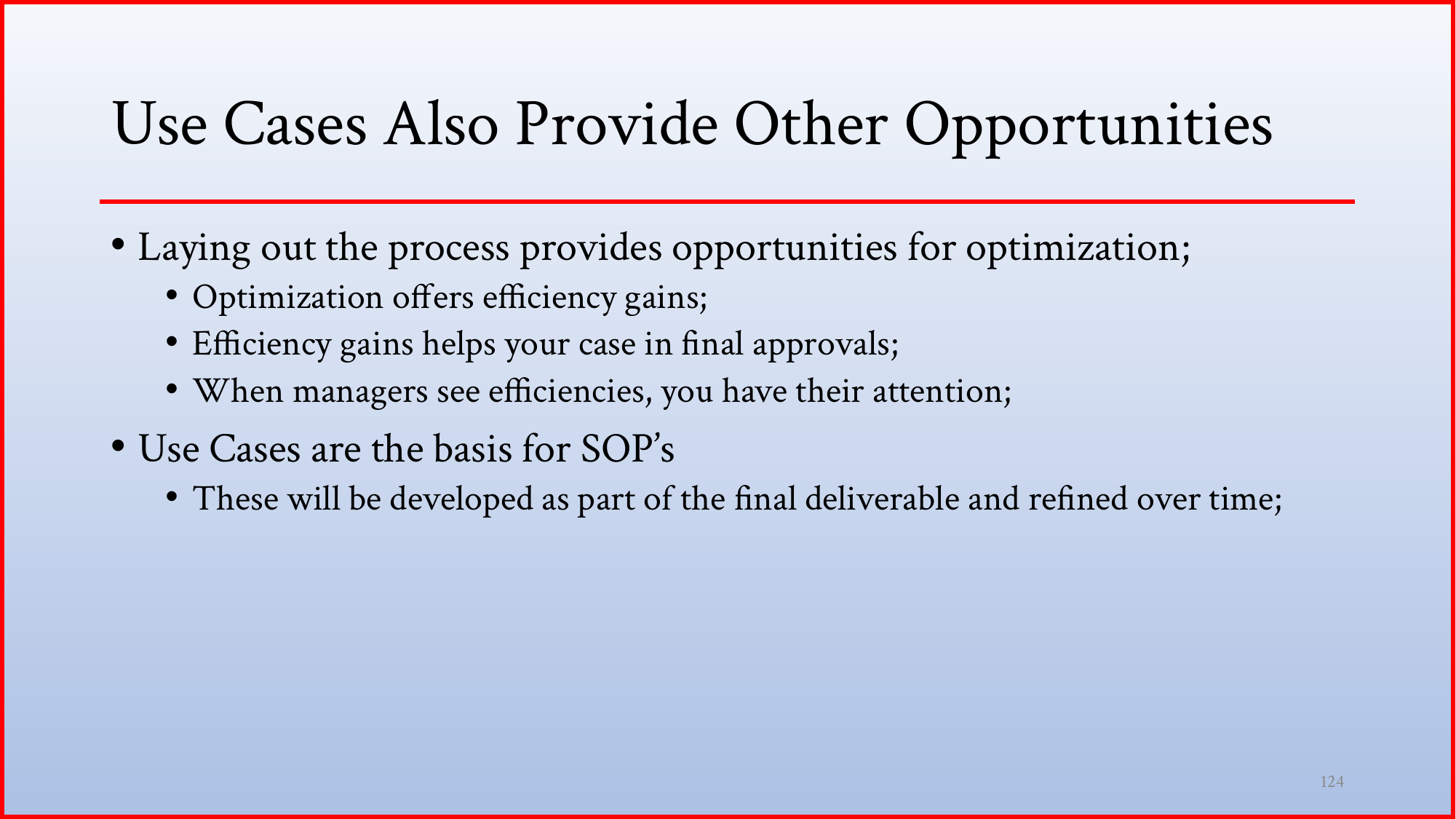

# Use Cases Also Provide Other Opportunities
Laying out the process provides opportunities for optimization;
Optimization offers efficiency gains;
Efficiency gains helps your case in final approvals;
When managers see efficiencies, you have their attention;
Use Cases are the basis for SOP’s
These will be developed as part of the final deliverable and refined over time;

124